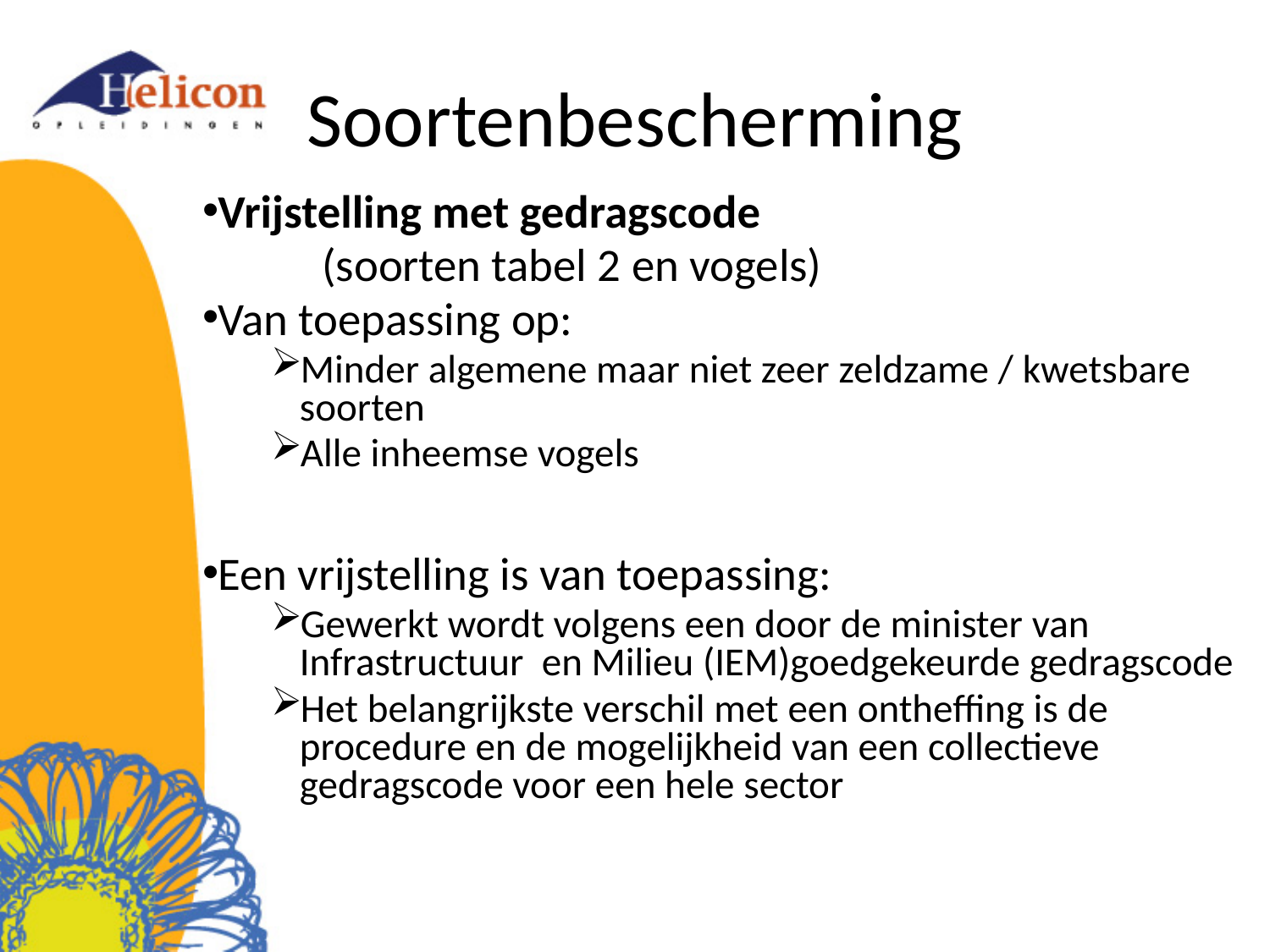

# Soortenbescherming
Vrijstelling met gedragscode
	(soorten tabel 2 en vogels)
Van toepassing op:
Minder algemene maar niet zeer zeldzame / kwetsbare soorten
Alle inheemse vogels

Een vrijstelling is van toepassing:
Gewerkt wordt volgens een door de minister van Infrastructuur  en Milieu (IEM)goedgekeurde gedragscode
Het belangrijkste verschil met een ontheffing is de procedure en de mogelijkheid van een collectieve gedragscode voor een hele sector